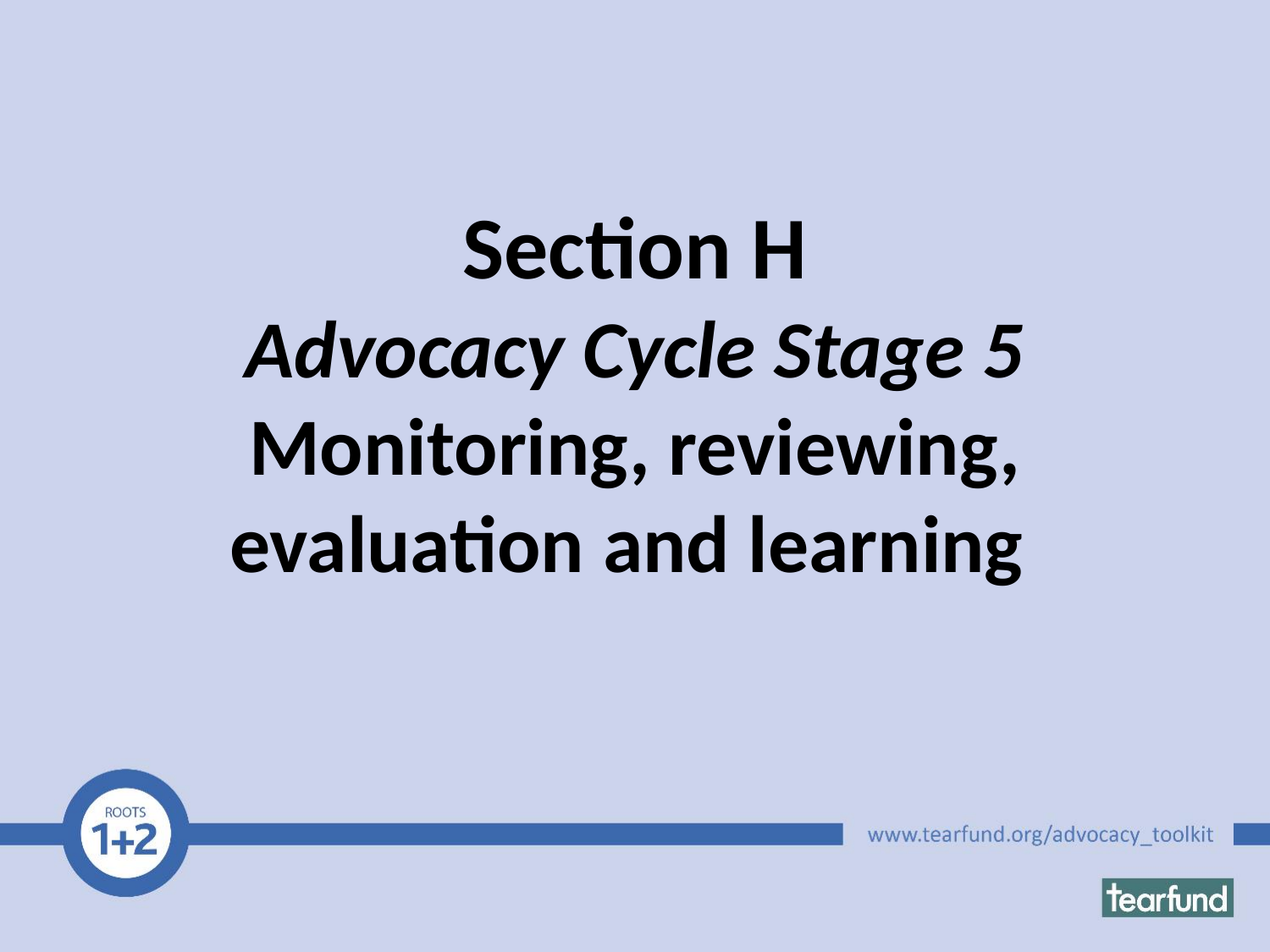

# Section H Advocacy Cycle Stage 5 Monitoring, reviewing, evaluation and learning